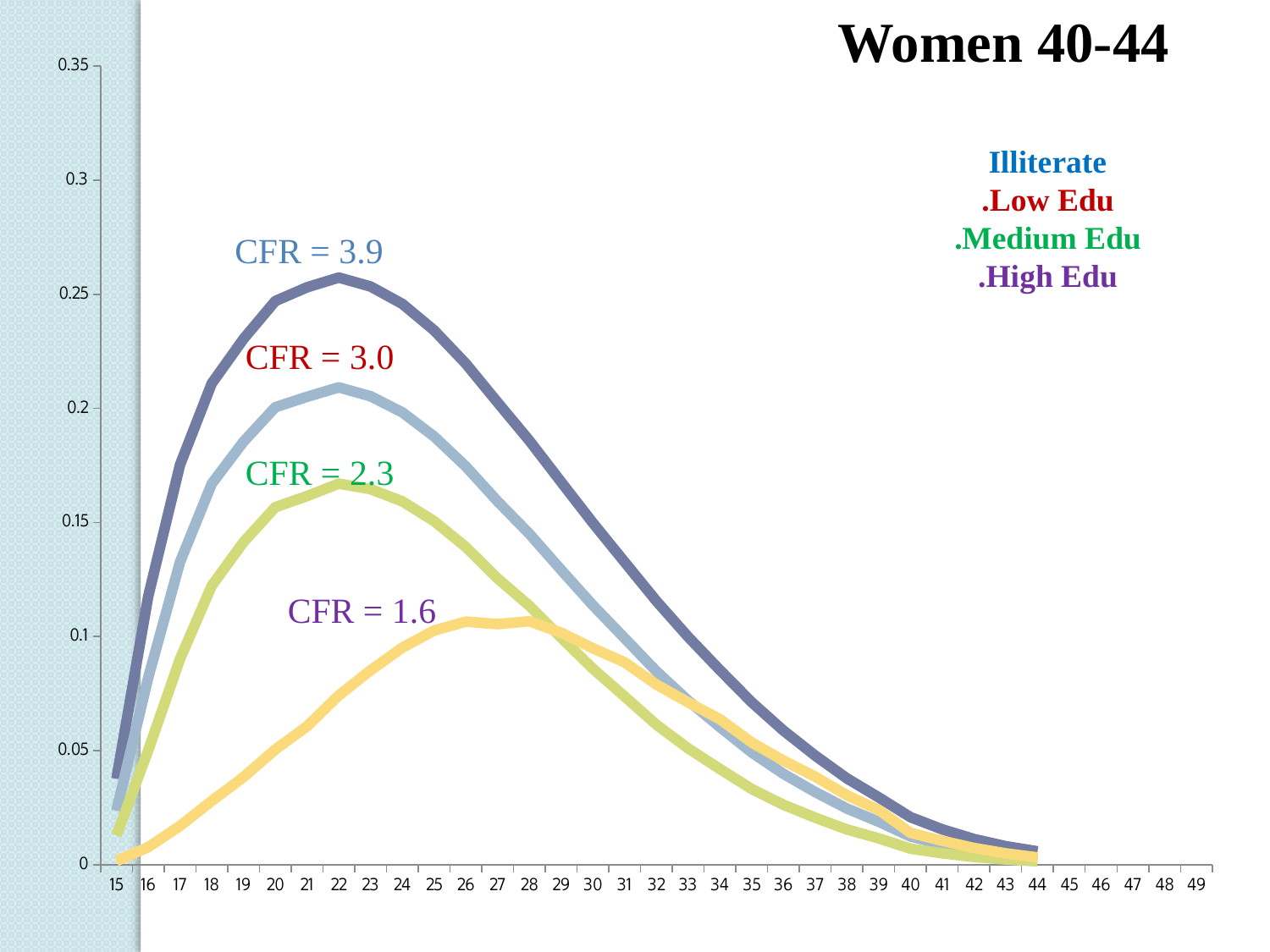

Women 40-44

Illiterate
Low Edu.
Medium Edu.
High Edu.

### Chart

| Category | Illiterate | Low | Medium | High |
|---|---|---|---|---|
| 15 | 0.03763953081766687 | 0.02365884684893329 | 0.012798289734707 | 0.001583717074346997 |
| 16 | 0.11758742696848012 | 0.08193518013700422 | 0.05002863396539083 | 0.00766750919268816 |
| 17 | 0.175251718370228 | 0.13261323463599844 | 0.0901396800392842 | 0.016994054062137772 |
| 18 | 0.21092073678446 | 0.16695220134902344 | 0.12227062040501052 | 0.0279340803062609 |
| 19 | 0.23044240981748307 | 0.18540761041101447 | 0.14136445357883554 | 0.03839435533983559 |
| 20 | 0.247057099944939 | 0.200504076078924 | 0.156673422311357 | 0.0504773188078647 |
| 21 | 0.253075320742207 | 0.20508079459821 | 0.161539726867885 | 0.06066549513650971 |
| 22 | 0.25733459808013975 | 0.20922502437084 | 0.1670049841990124 | 0.0742049012390739 |
| 23 | 0.253430710992184 | 0.205334558380162 | 0.164593898709388 | 0.0851612370230374 |
| 24 | 0.24579466225531 | 0.19824204068969054 | 0.159218572239717 | 0.09514292163591305 |
| 25 | 0.234210742823536 | 0.1877155486144115 | 0.150558089483745 | 0.10259229173791828 |
| 26 | 0.21960594536192862 | 0.17455748961514347 | 0.13921651721511988 | 0.106516404834877 |
| 27 | 0.202590866204864 | 0.15921745090967954 | 0.12543223697140374 | 0.10543584756366622 |
| 28 | 0.185855414679455 | 0.144994027328213 | 0.11347549380742776 | 0.10667218410141127 |
| 29 | 0.167727538110768 | 0.12919103213629862 | 0.09947946853974625 | 0.10167146400100402 |
| 30 | 0.14977423784954141 | 0.113689301474958 | 0.0858865221553118 | 0.09485664710291407 |
| 31 | 0.13260723989761541 | 0.09921921455441068 | 0.0736912753044402 | 0.08867506574664659 |
| 32 | 0.11554704850084 | 0.0847404862695409 | 0.0613703816059344 | 0.07893728215153194 |
| 33 | 0.099848685073204 | 0.07190087070616206 | 0.0509774434337965 | 0.07114311312351218 |
| 34 | 0.0852660244206452 | 0.060316531183913474 | 0.04192298438216571 | 0.0637431804012082 |
| 35 | 0.0711960418293949 | 0.0491713763027854 | 0.033180078261698595 | 0.053570912833073414 |
| 36 | 0.05877205904083248 | 0.0398034844998927 | 0.026240734568943217 | 0.045603028109211 |
| 37 | 0.047802888645820434 | 0.03184001166450394 | 0.020596713101230478 | 0.03857334337535386 |
| 38 | 0.037790060728019534 | 0.024578423594380977 | 0.015432385795220438 | 0.03038049068054921 |
| 39 | 0.0294827526354426 | 0.0187993068145454 | 0.011525006000407303 | 0.0239819517443621 |
| 40 | 0.02082107559804621 | 0.012353028191625601 | 0.007021007085245904 | 0.0139513138740601 |
| 41 | 0.015484833498941105 | 0.008942905285413753 | 0.00497852526658141 | 0.010437457109400899 |
| 42 | 0.0112357531988114 | 0.006255281189982041 | 0.0033909354595281 | 0.00731307519560021 |
| 43 | 0.008092636776509031 | 0.004303647915629085 | 0.002260568850267978 | 0.004929895044659793 |
| 44 | 0.00583838429980555 | 0.0029247599729950594 | 0.0014720868620884701 | 0.003156736692989141 |
| 45 | None | None | None | None |
| 46 | None | None | None | None |
| 47 | None | None | None | None |
| 48 | None | None | None | None |
| 49 | None | None | None | None |
CFR = 3.9
CFR = 3.0
CFR = 2.3
CFR = 1.6